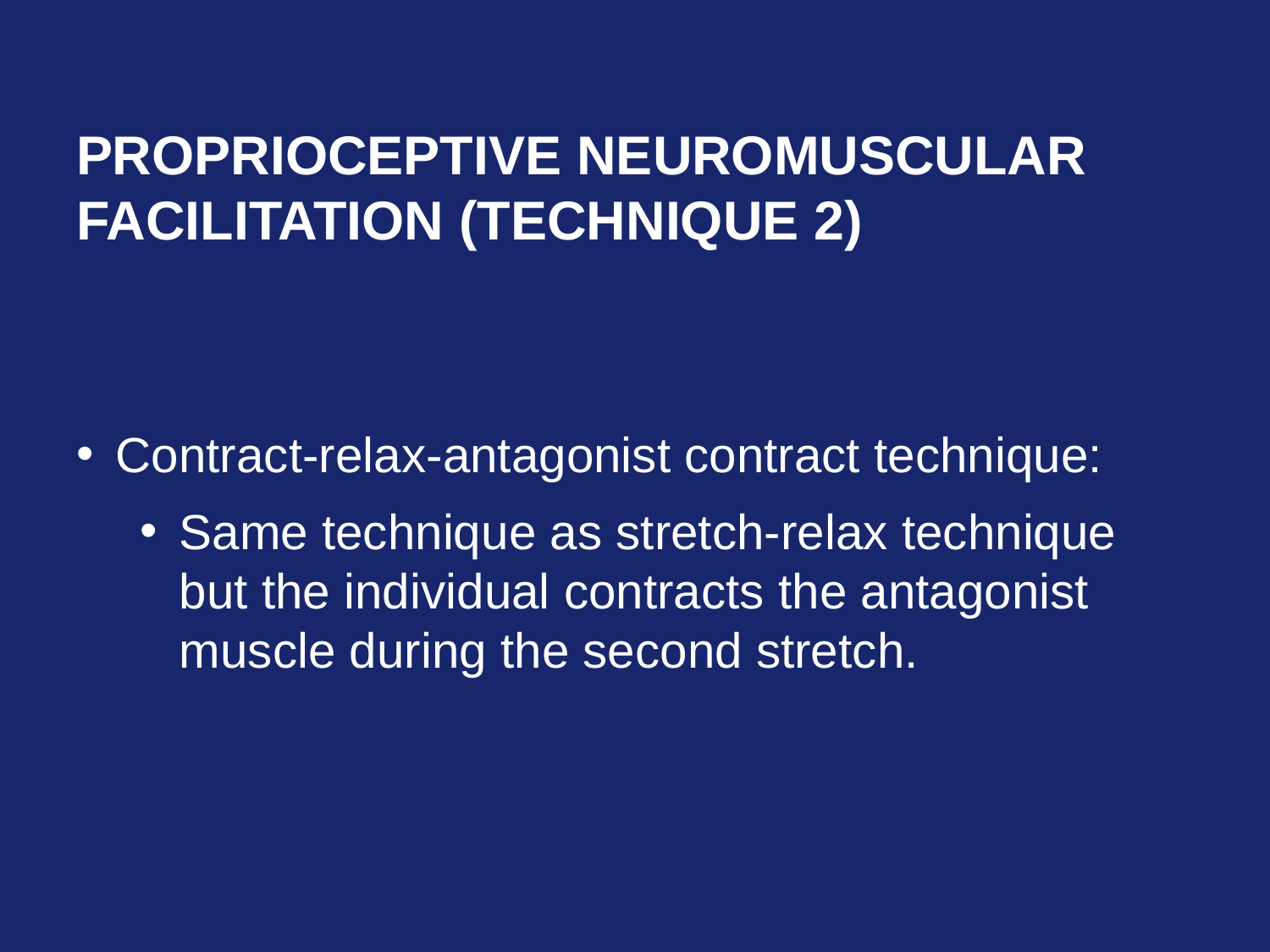

# Proprioceptive Neuromuscular Facilitation (Technique 2)
Contract-relax-antagonist contract technique:
Same technique as stretch-relax technique but the individual contracts the antagonist muscle during the second stretch.